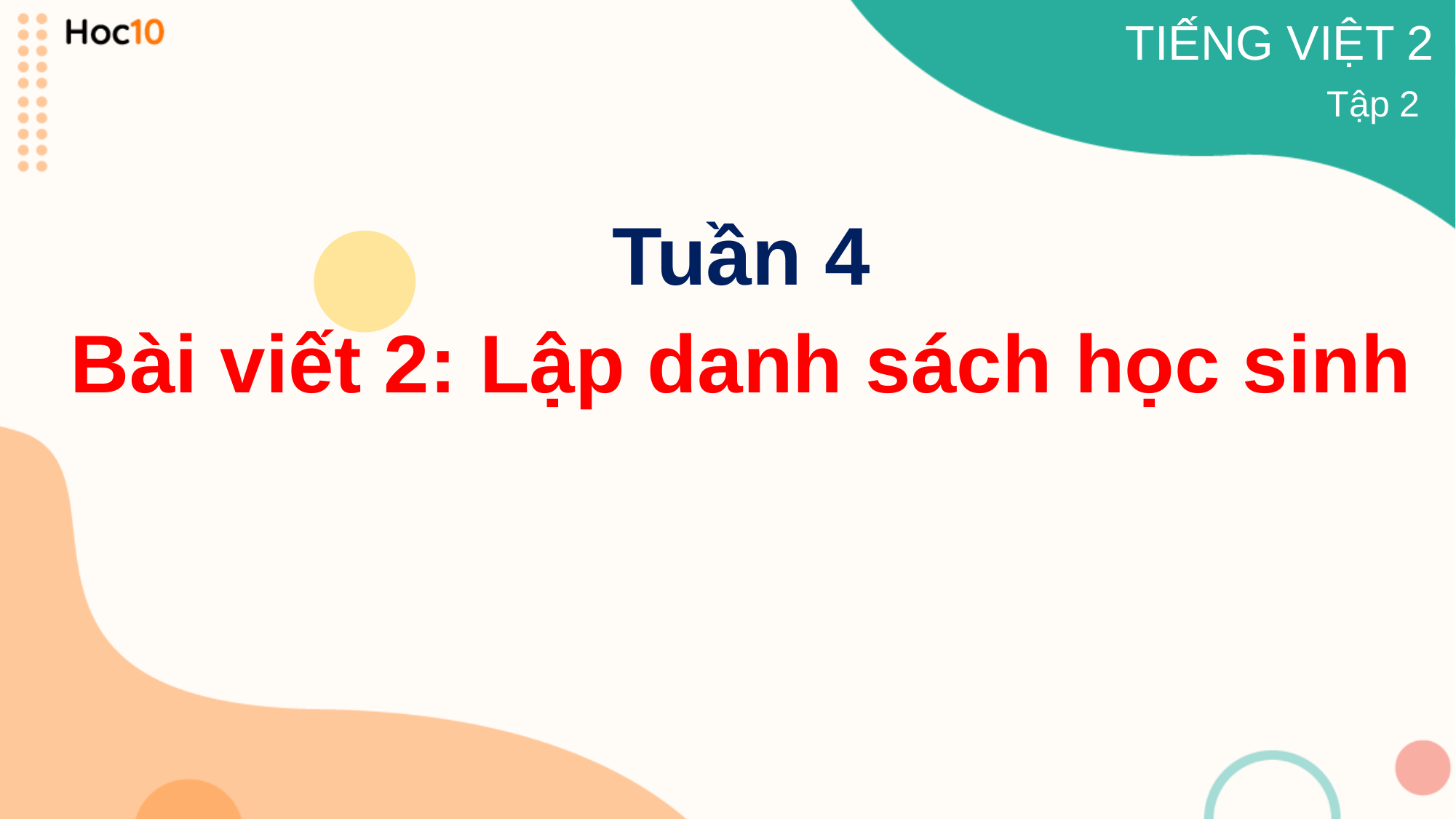

TIẾNG VIỆT 2
Tập 2
Tuần 4
Bài viết 2: Lập danh sách học sinh